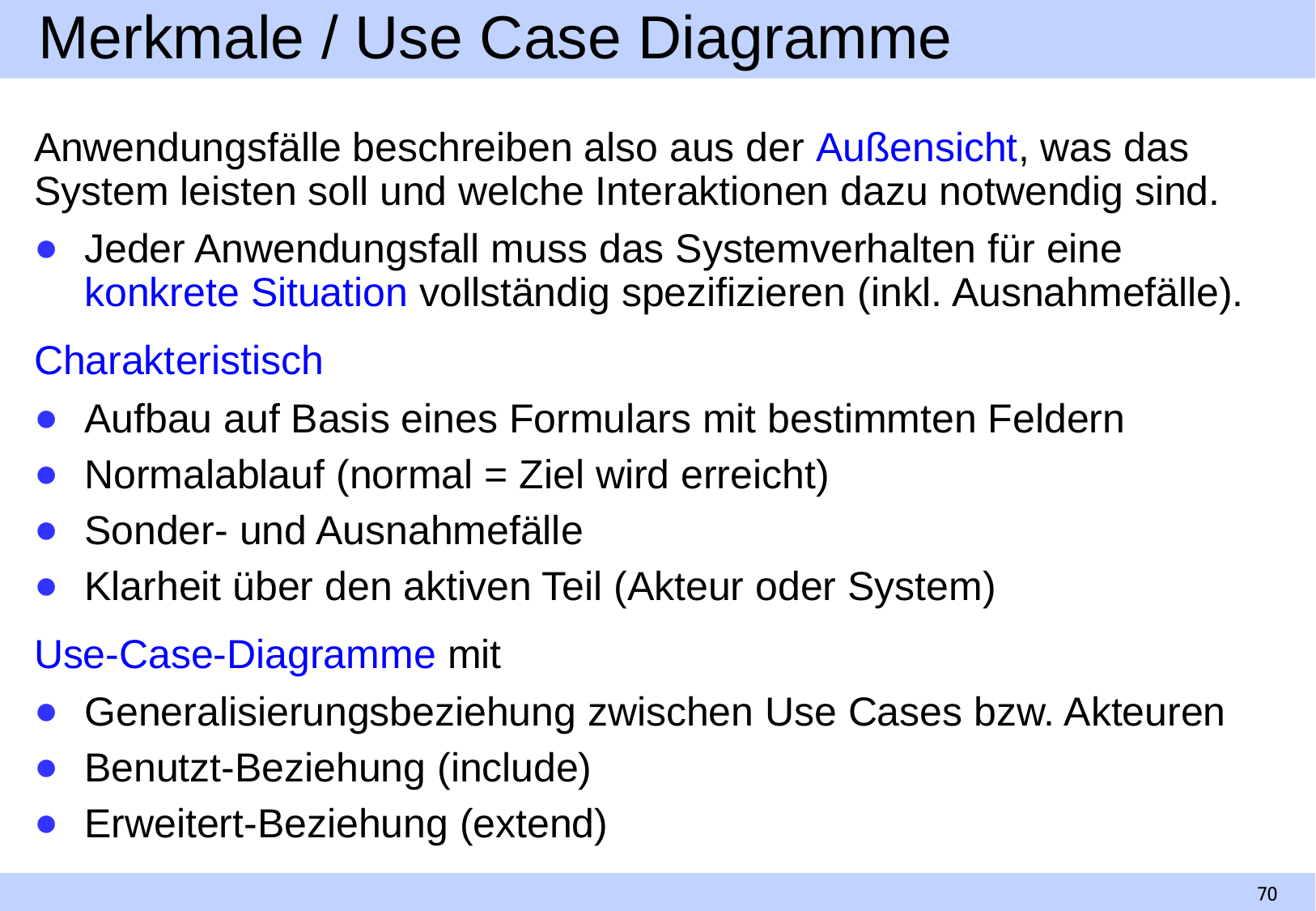

# Merkmale / Use Case Diagramme
Anwendungsfälle beschreiben also aus der Außensicht, was das System leisten soll und welche Interaktionen dazu notwendig sind.
Jeder Anwendungsfall muss das Systemverhalten für eine konkrete Situation vollständig spezifizieren (inkl. Ausnahmefälle).
Charakteristisch
Aufbau auf Basis eines Formulars mit bestimmten Feldern
Normalablauf (normal = Ziel wird erreicht)
Sonder- und Ausnahmefälle
Klarheit über den aktiven Teil (Akteur oder System)
Use-Case-Diagramme mit
Generalisierungsbeziehung zwischen Use Cases bzw. Akteuren
Benutzt-Beziehung (include)
Erweitert-Beziehung (extend)
70